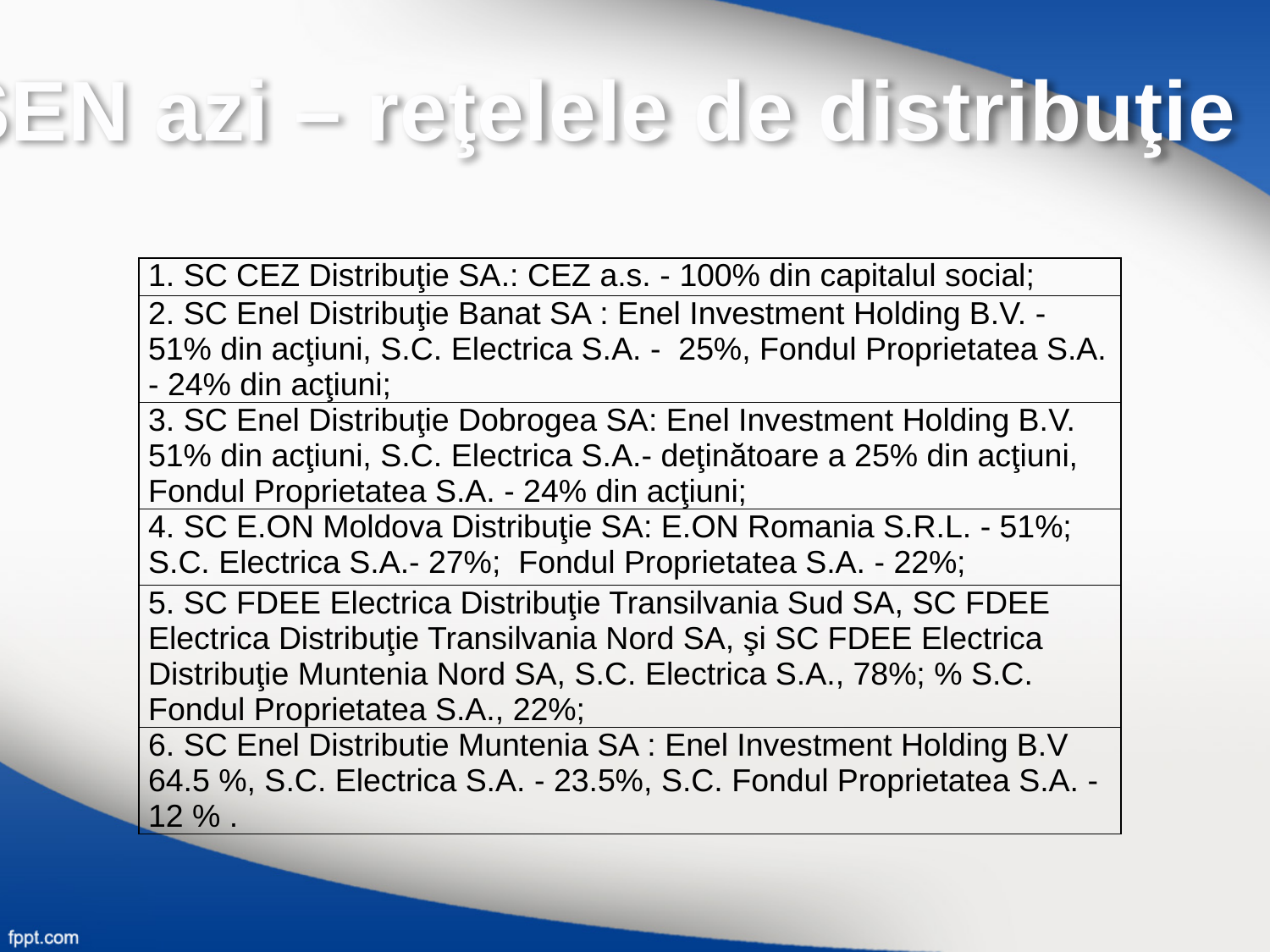

SEN azi – reţelele de distribuţie
| 1. SC CEZ Distribuţie SA.: CEZ a.s. - 100% din capitalul social; |
| --- |
| 2. SC Enel Distribuţie Banat SA : Enel Investment Holding B.V. - 51% din acţiuni, S.C. Electrica S.A. - 25%, Fondul Proprietatea S.A. - 24% din acţiuni; |
| 3. SC Enel Distribuţie Dobrogea SA: Enel Investment Holding B.V. 51% din acţiuni, S.C. Electrica S.A.- deţinătoare a 25% din acţiuni, Fondul Proprietatea S.A. - 24% din acţiuni; |
| 4. SC E.ON Moldova Distribuţie SA: E.ON Romania S.R.L. - 51%; S.C. Electrica S.A.- 27%; Fondul Proprietatea S.A. - 22%; |
| 5. SC FDEE Electrica Distribuţie Transilvania Sud SA, SC FDEE Electrica Distribuţie Transilvania Nord SA, şi SC FDEE Electrica Distribuţie Muntenia Nord SA, S.C. Electrica S.A., 78%; % S.C. Fondul Proprietatea S.A., 22%; |
| 6. SC Enel Distributie Muntenia SA : Enel Investment Holding B.V 64.5 %, S.C. Electrica S.A. - 23.5%, S.C. Fondul Proprietatea S.A. - 12 % . |